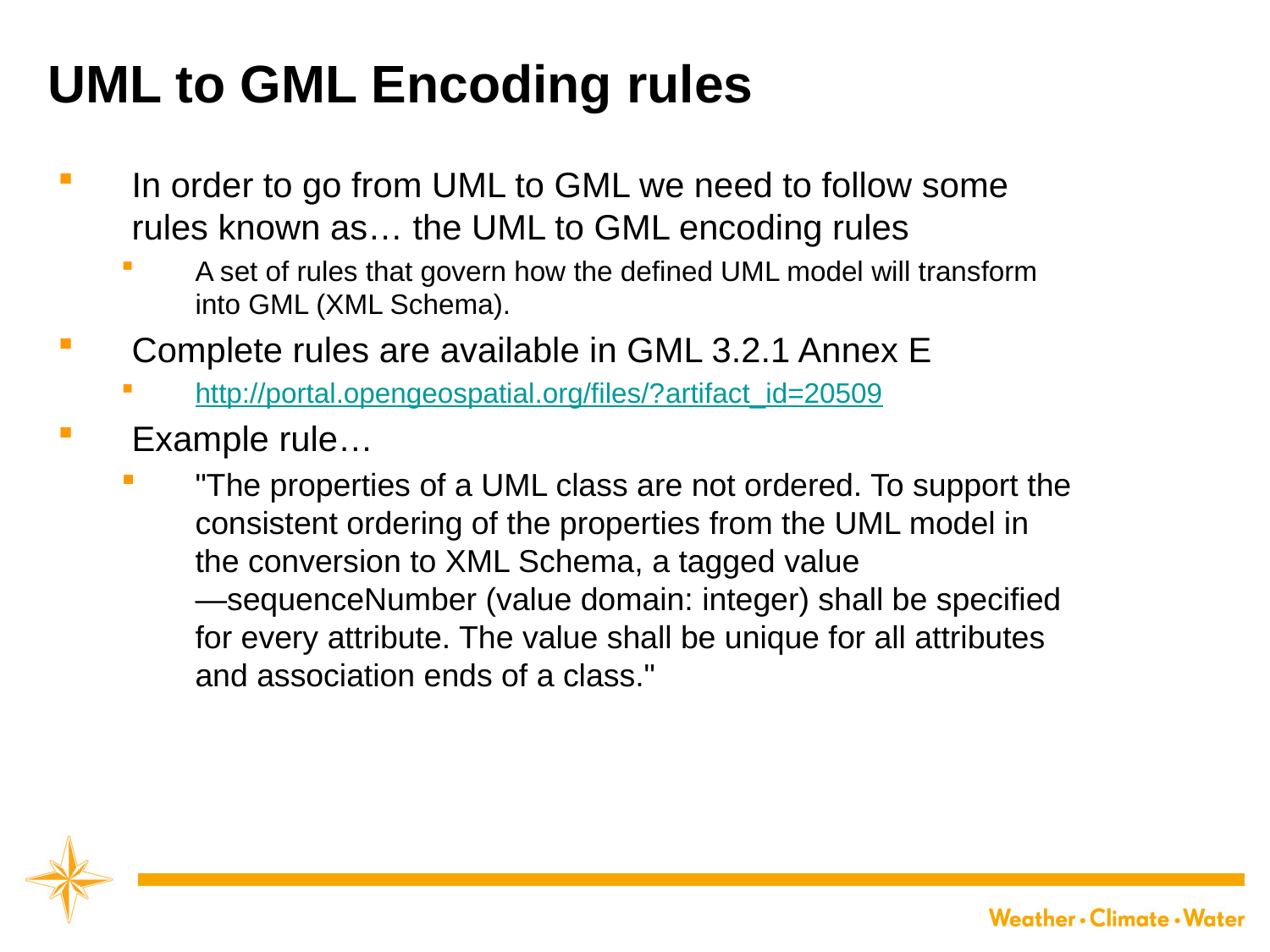

# UML to GML Encoding rules
In order to go from UML to GML we need to follow some rules known as… the UML to GML encoding rules
A set of rules that govern how the defined UML model will transform into GML (XML Schema).
Complete rules are available in GML 3.2.1 Annex E
http://portal.opengeospatial.org/files/?artifact_id=20509
Example rule…
"The properties of a UML class are not ordered. To support the consistent ordering of the properties from the UML model in the conversion to XML Schema, a tagged value ―sequenceNumber (value domain: integer) shall be specified for every attribute. The value shall be unique for all attributes and association ends of a class."